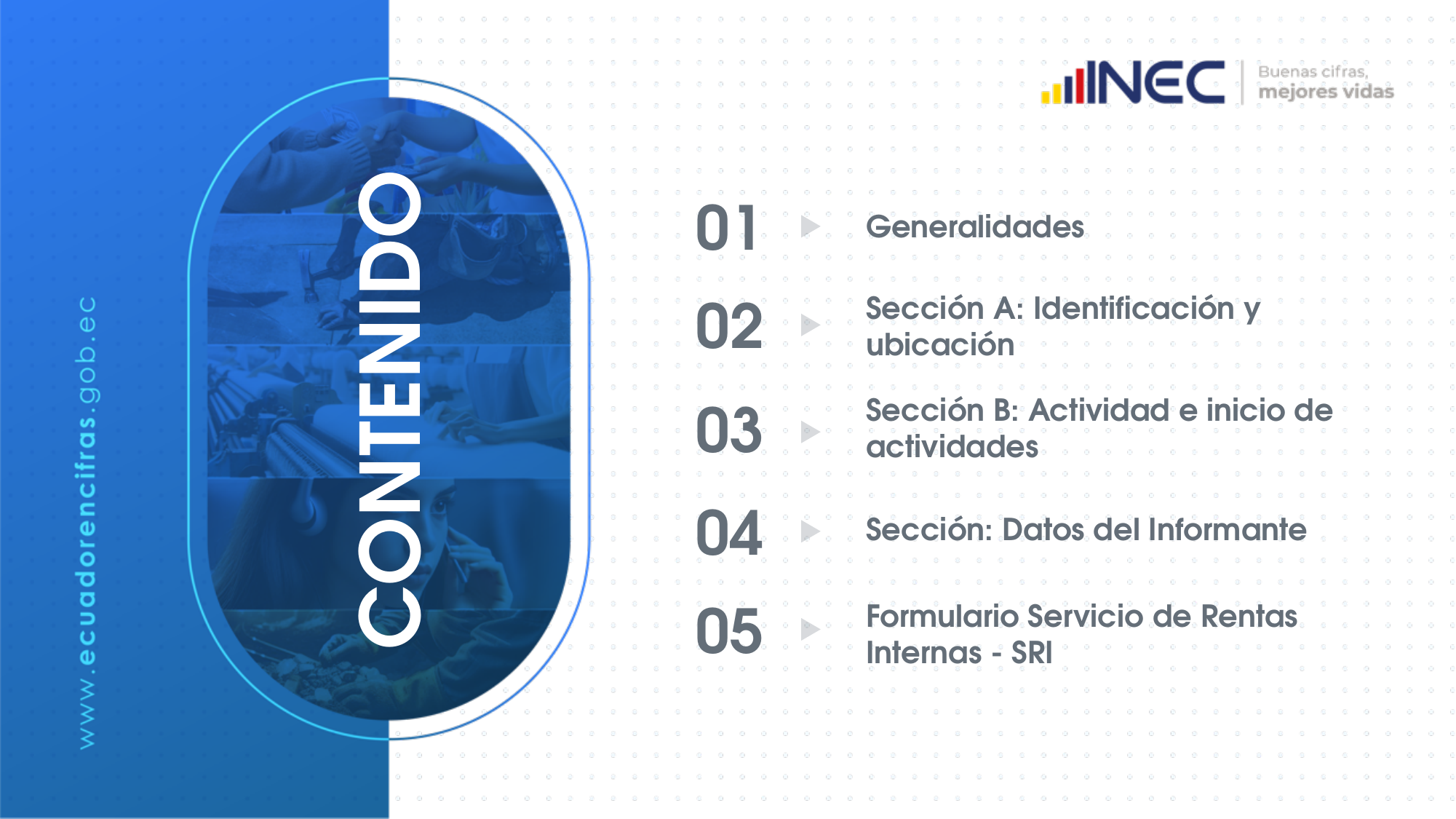

01
Generalidades

02
Sección A: Identificación y ubicación

# CONTENIDO
Sección B: Actividad e inicio de actividades
03

04
Sección: Datos del Informante

05
Formulario Servicio de Rentas Internas - SRI